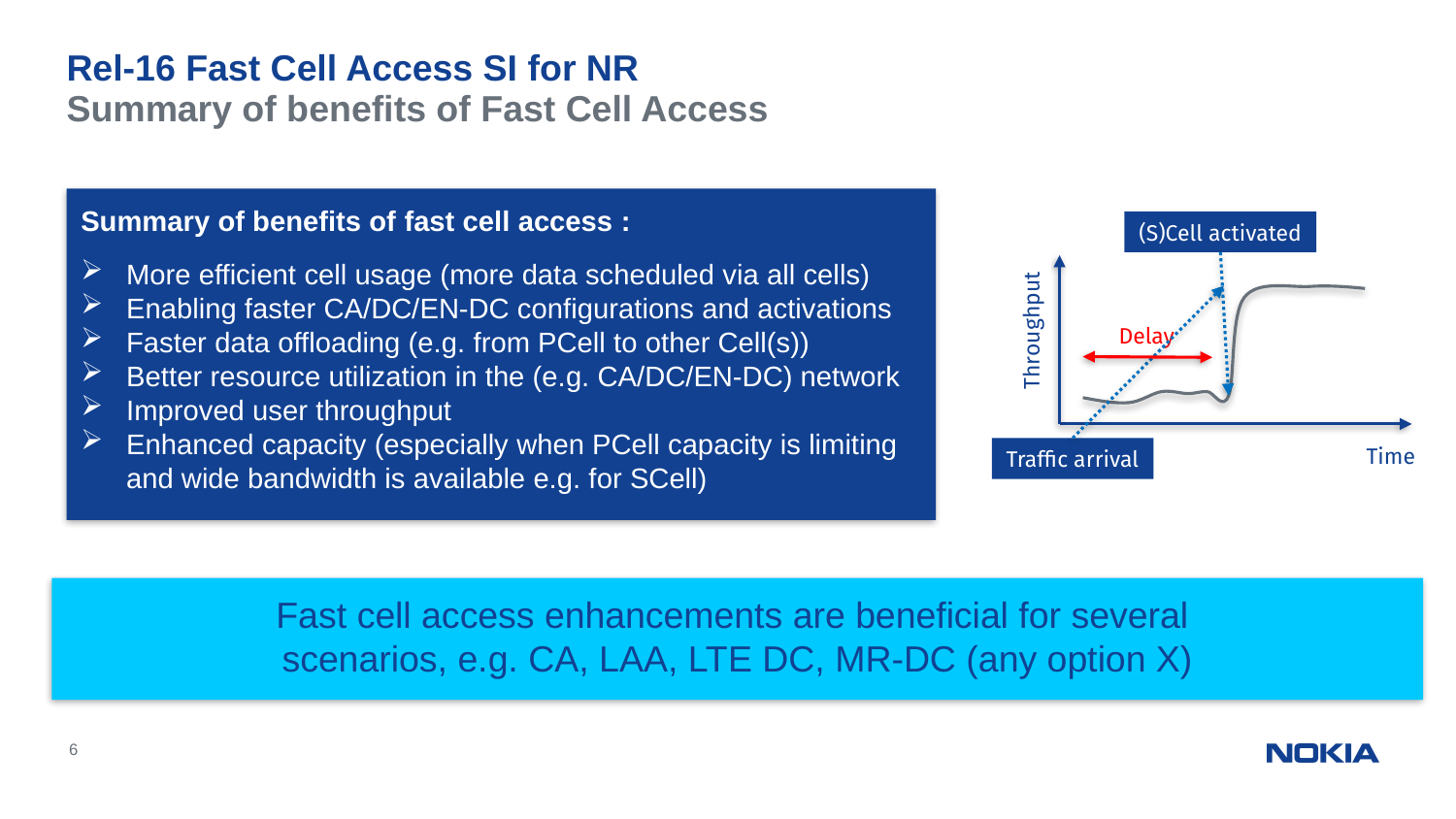

# Rel-16 Fast Cell Access SI for NR
Summary of benefits of Fast Cell Access
Summary of benefits of fast cell access :

More efficient cell usage (more data scheduled via all cells)
Enabling faster CA/DC/EN-DC configurations and activations
Faster data offloading (e.g. from PCell to other Cell(s))
Better resource utilization in the (e.g. CA/DC/EN-DC) network
Improved user throughput
Enhanced capacity (especially when PCell capacity is limiting and wide bandwidth is available e.g. for SCell)

(S)Cell activated

Throughput
Delay
Time
Traffic arrival
Fast cell access enhancements are beneficial for several
scenarios, e.g. CA, LAA, LTE DC, MR-DC (any option X)